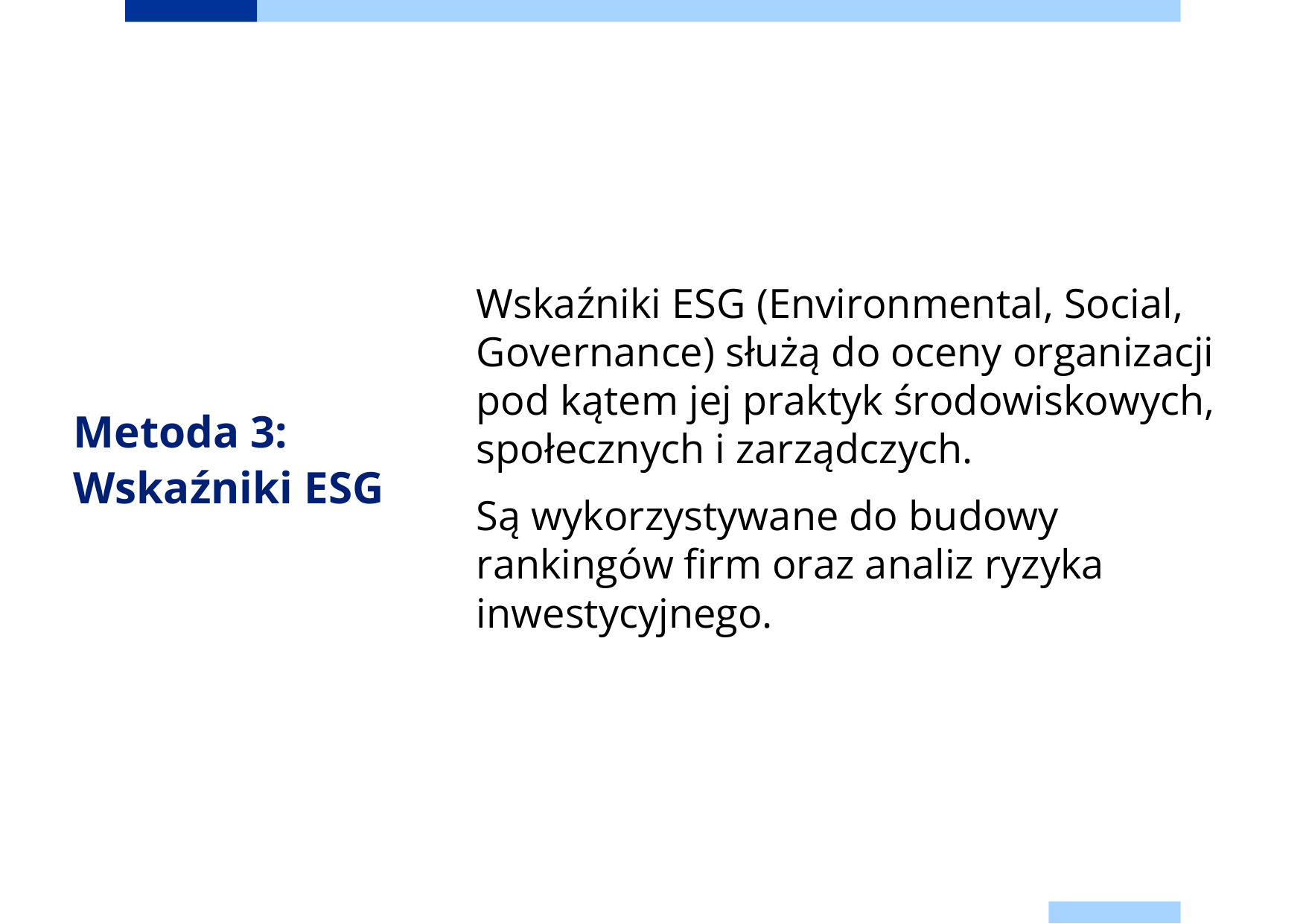

Wskaźniki ESG (Environmental, Social, Governance) służą do oceny organizacji pod kątem jej praktyk środowiskowych, społecznych i zarządczych.
Są wykorzystywane do budowy rankingów firm oraz analiz ryzyka inwestycyjnego.
# Metoda 3: Wskaźniki ESG